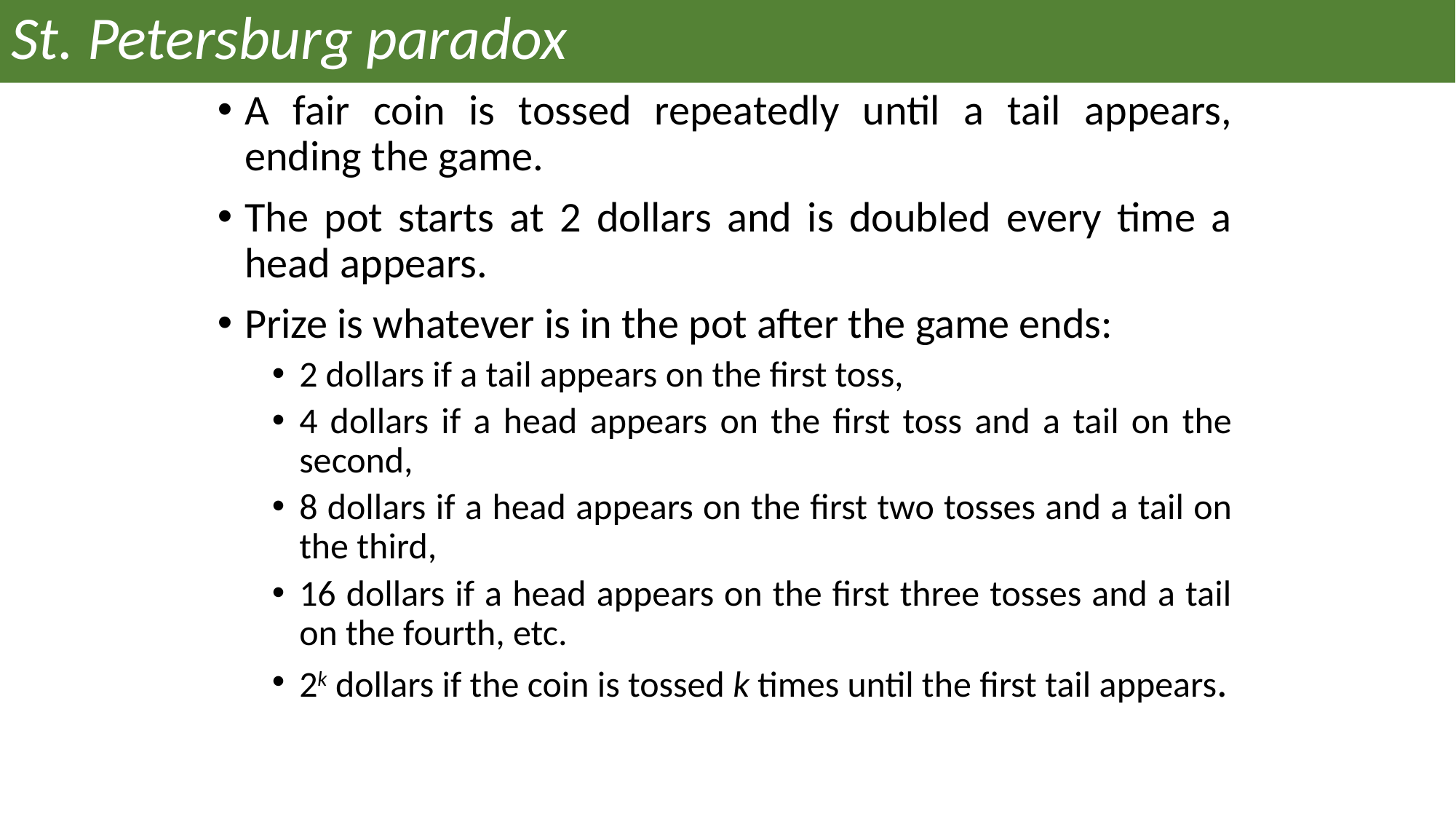

# St. Petersburg paradox
A fair coin is tossed repeatedly until a tail appears, ending the game.
The pot starts at 2 dollars and is doubled every time a head appears.
Prize is whatever is in the pot after the game ends:
2 dollars if a tail appears on the first toss,
4 dollars if a head appears on the first toss and a tail on the second,
8 dollars if a head appears on the first two tosses and a tail on the third,
16 dollars if a head appears on the first three tosses and a tail on the fourth, etc.
2k dollars if the coin is tossed k times until the first tail appears.